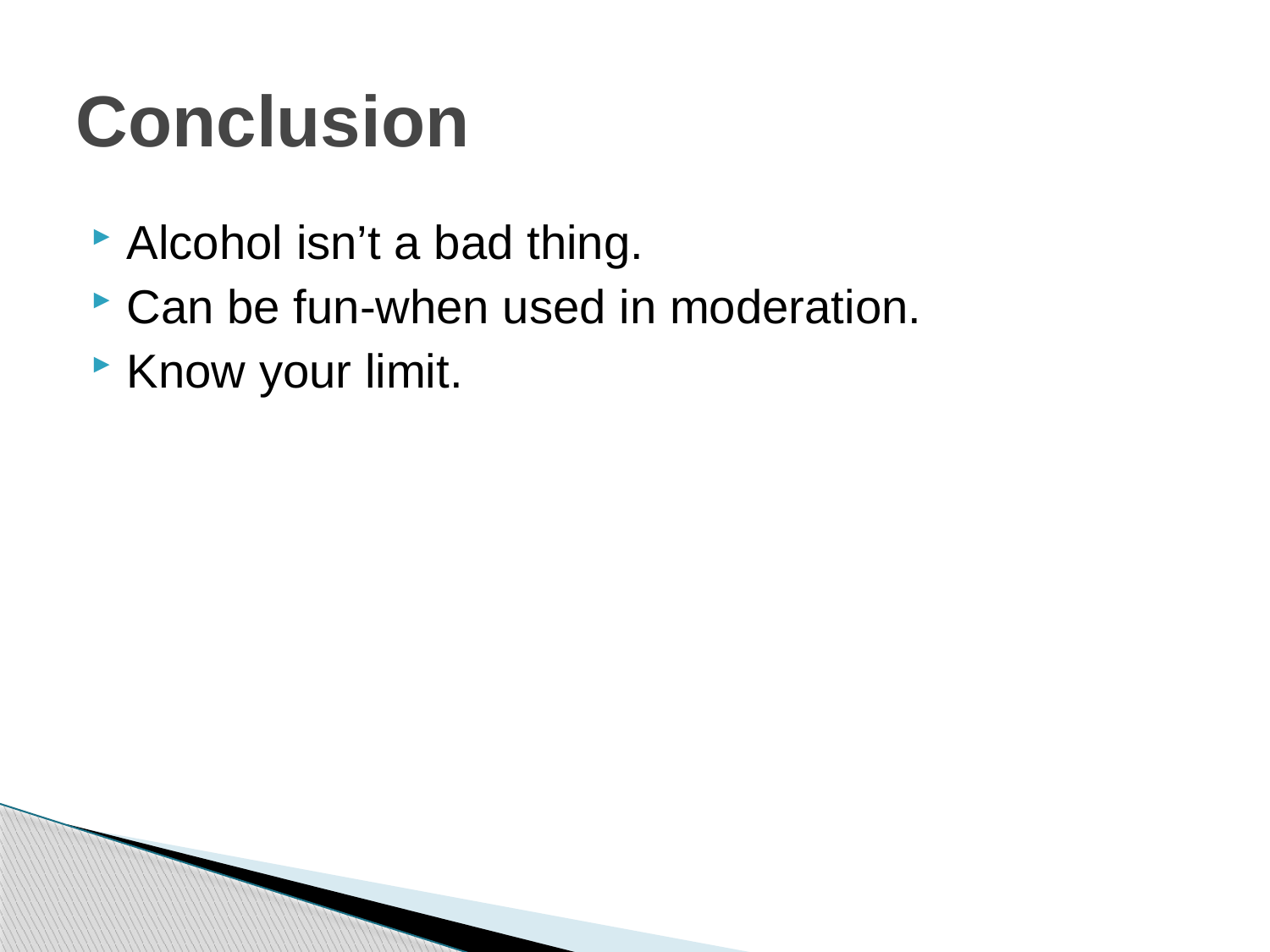

# Conclusion
Alcohol isn’t a bad thing.
Can be fun-when used in moderation.
Know your limit.